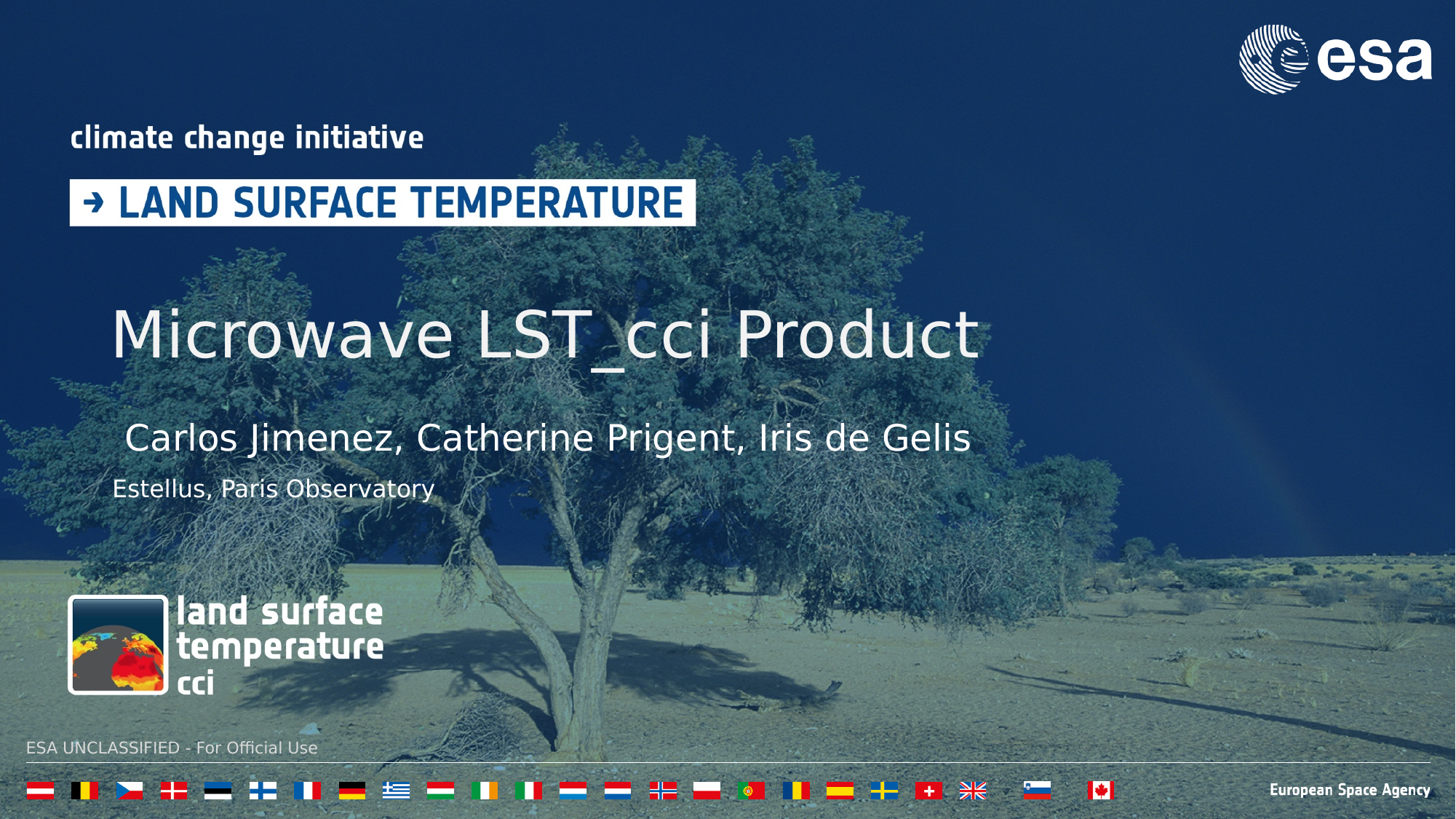

Microwave LST_cci Product
Carlos Jimenez, Catherine Prigent, Iris de Gelis
Estellus, Paris Observatory